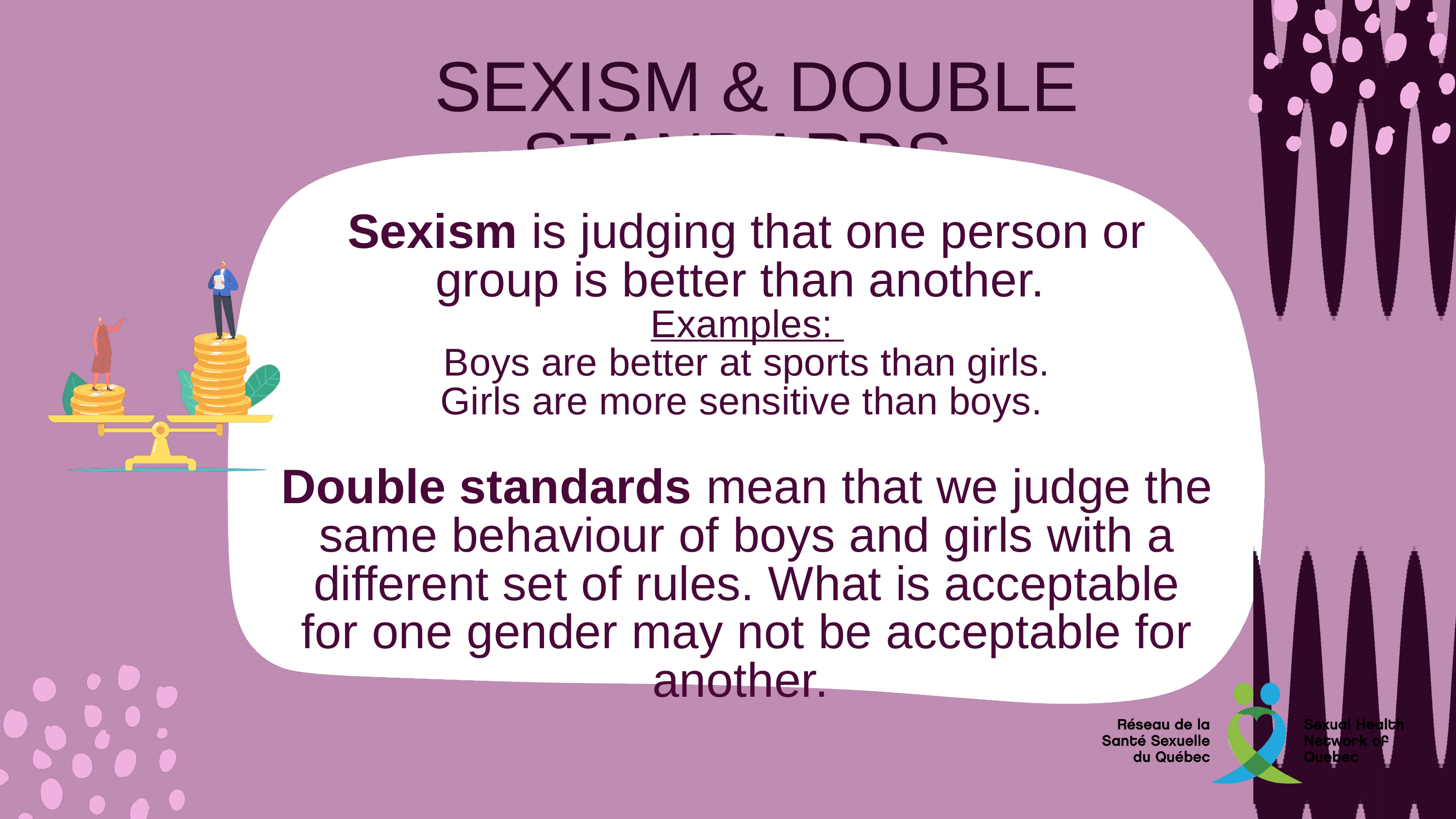

SEXISM & DOUBLE STANDARDS

Sexism is judging that one person or group is better than another.
Examples:
Boys are better at sports than girls.
Girls are more sensitive than boys.

Double standards mean that we judge the same behaviour of boys and girls with a different set of rules. What is acceptable for one gender may not be acceptable for another.